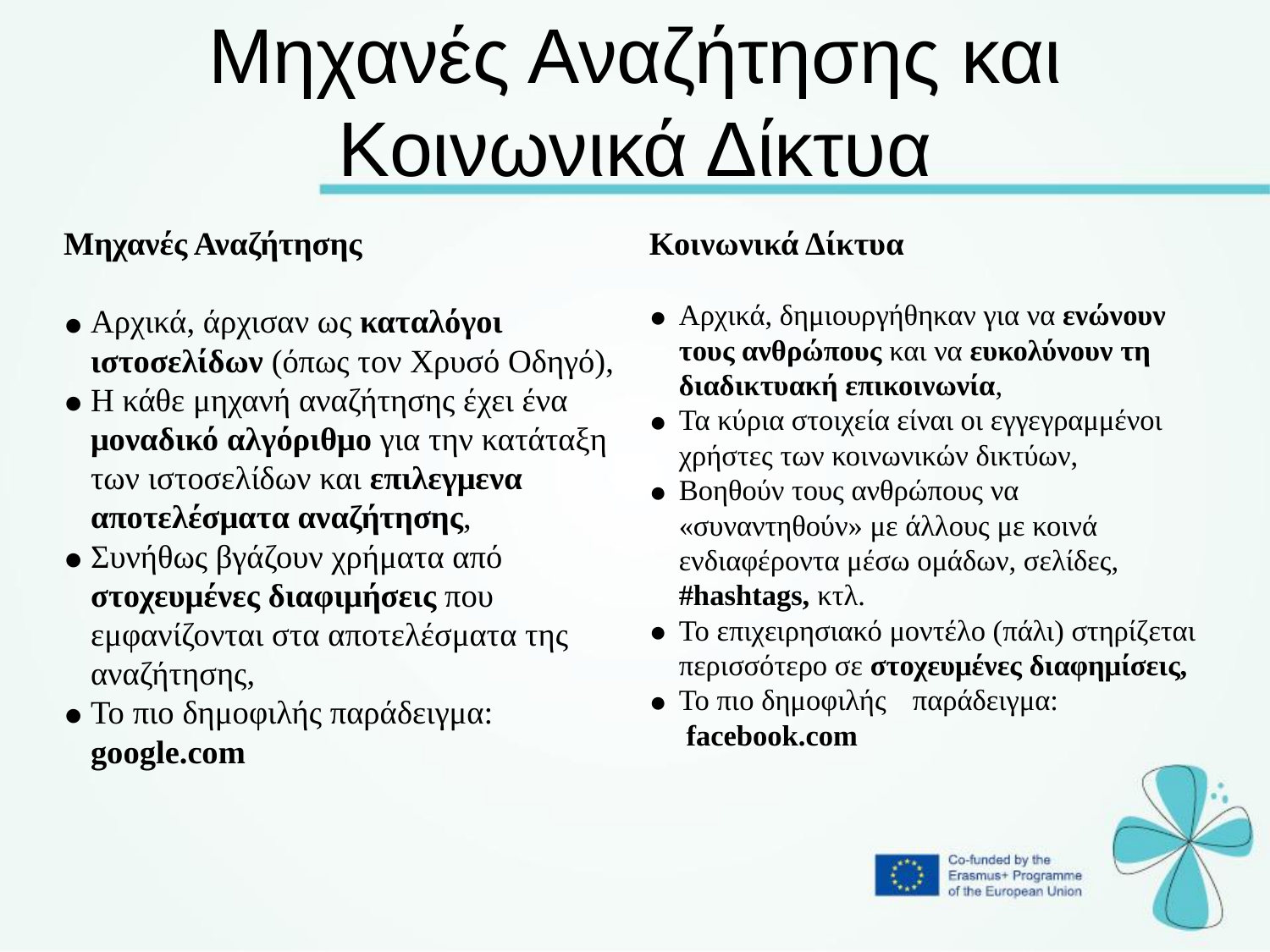

Μηχανές Αναζήτησης και Κοινωνικά Δίκτυα

Μηχανές Αναζήτησης

Αρχικά, άρχισαν ως καταλόγοι ιστοσελίδων (όπως τον Χρυσό Οδηγό),
Η κάθε μηχανή αναζήτησης έχει ένα μοναδικό αλγόριθμο για την κατάταξη των ιστοσελίδων και επιλεγμενα αποτελέσματα αναζήτησης,
Συνήθως βγάζουν χρήματα από στοχευμένες διαφιμήσεις που εμφανίζονται στα αποτελέσματα της αναζήτησης,
Το πιο δημοφιλής παράδειγμα: google.com
Κοινωνικά Δίκτυα

Αρχικά, δημιουργήθηκαν για να ενώνουν τους ανθρώπους και να ευκολύνουν τη διαδικτυακή επικοινωνία,
Τα κύρια στοιχεία είναι οι εγγεγραμμένοι χρήστες των κοινωνικών δικτύων,
Βοηθούν τους ανθρώπους να «συναντηθούν» με άλλους με κοινά ενδιαφέροντα μέσω ομάδων, σελίδες,  #hashtags, κτλ.
Το επιχειρησιακό μοντέλο (πάλι) στηρίζεται περισσότερο σε στοχευμένες διαφημίσεις,
Το πιο δημοφιλής 	παράδειγμα:
     facebook.com